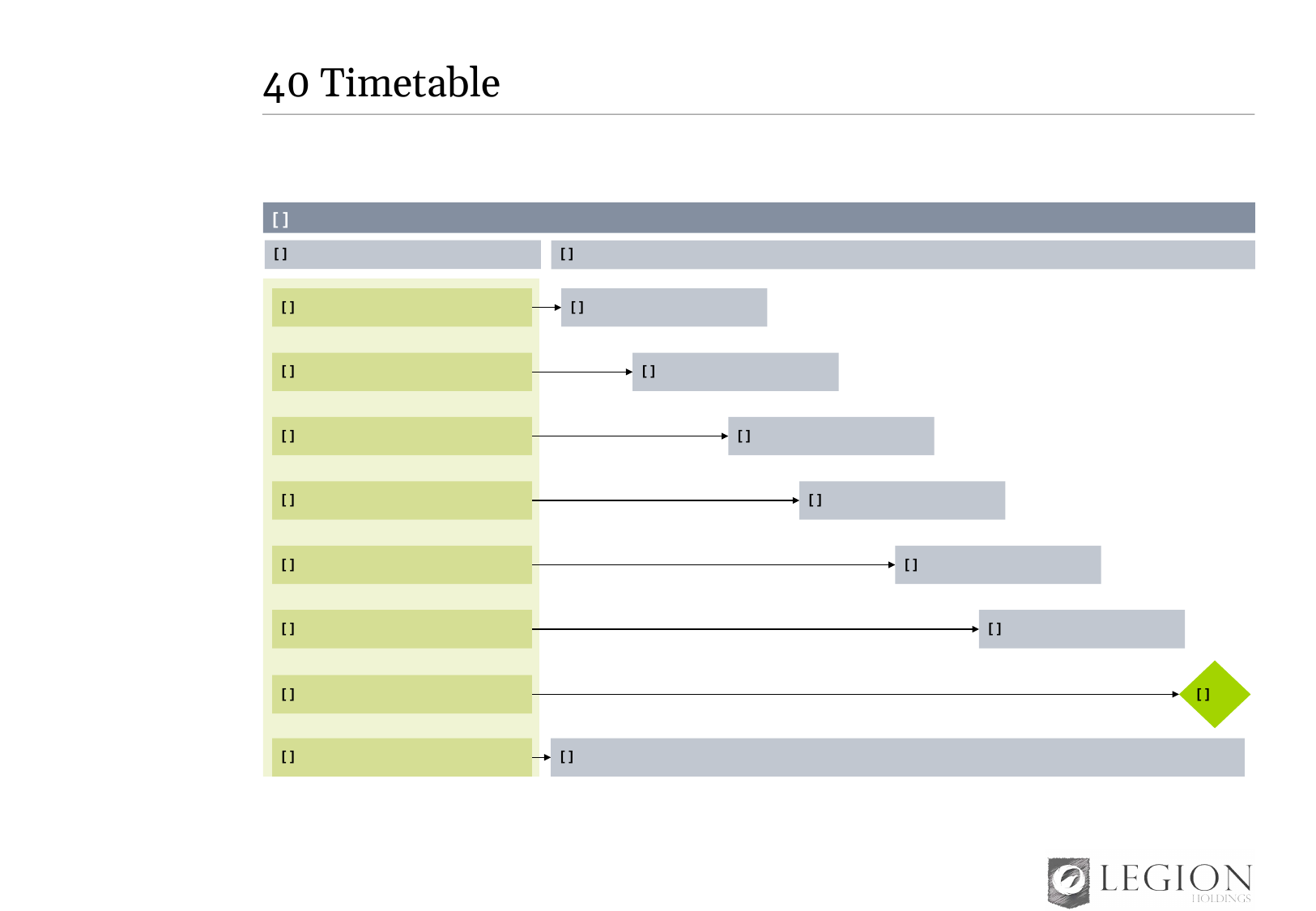

# 40 Timetable

[ ]
[ ]
[ ]

[ ]
[ ]
[ ]
[ ]
[ ]
[ ]
[ ]
[ ]
[ ]
[ ]
[ ]
[ ]
[ ]
[ ]
[ ]
[ ]